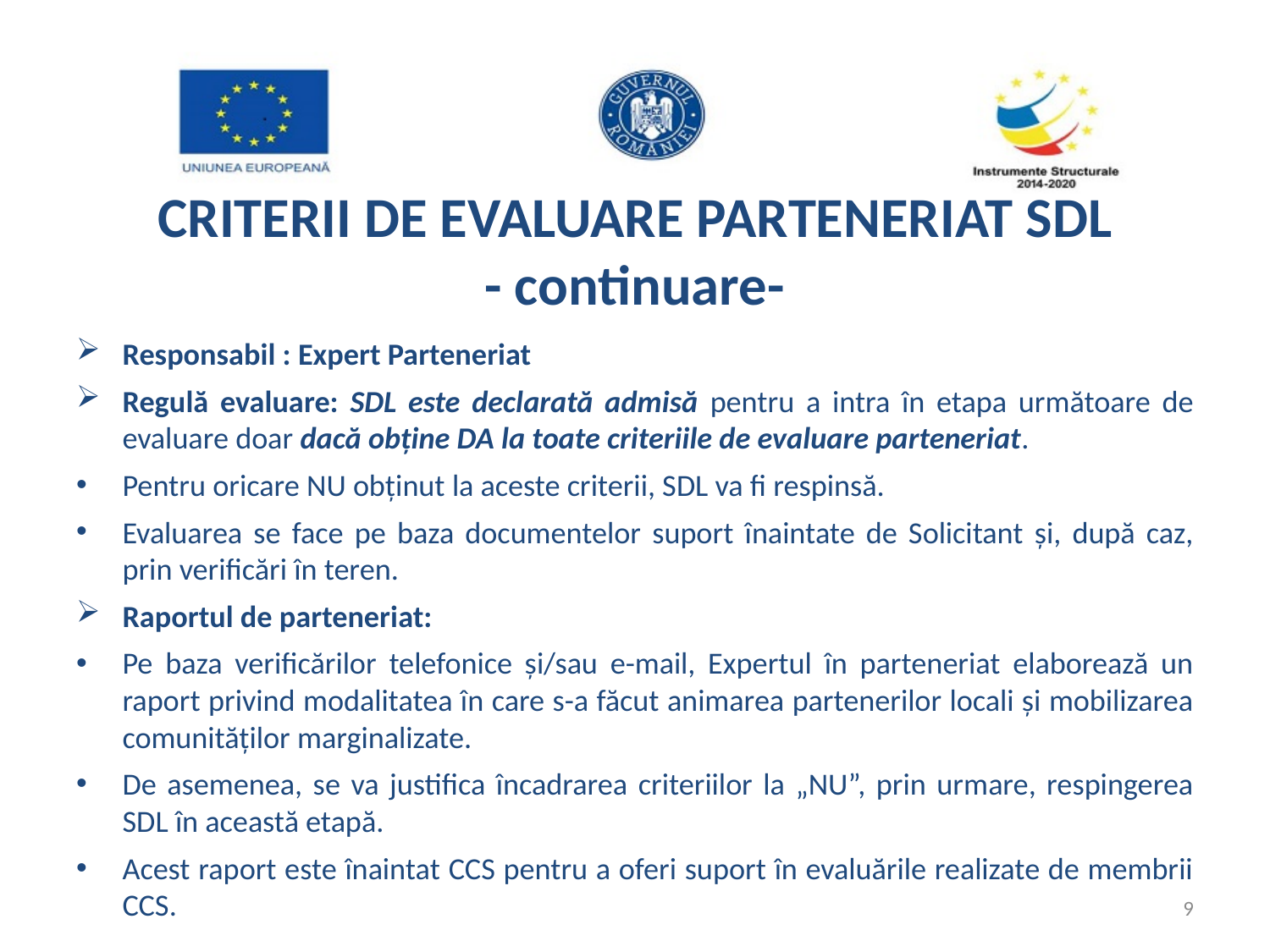

# CRITERII DE EVALUARE PARTENERIAT SDL - continuare-
Responsabil : Expert Parteneriat
Regulă evaluare: SDL este declarată admisă pentru a intra în etapa următoare de evaluare doar dacă obține DA la toate criteriile de evaluare parteneriat.
Pentru oricare NU obținut la aceste criterii, SDL va fi respinsă.
Evaluarea se face pe baza documentelor suport înaintate de Solicitant și, după caz, prin verificări în teren.
Raportul de parteneriat:
Pe baza verificărilor telefonice și/sau e-mail, Expertul în parteneriat elaborează un raport privind modalitatea în care s-a făcut animarea partenerilor locali și mobilizarea comunităților marginalizate.
De asemenea, se va justifica încadrarea criteriilor la „NU”, prin urmare, respingerea SDL în această etapă.
Acest raport este înaintat CCS pentru a oferi suport în evaluările realizate de membrii CCS.

9